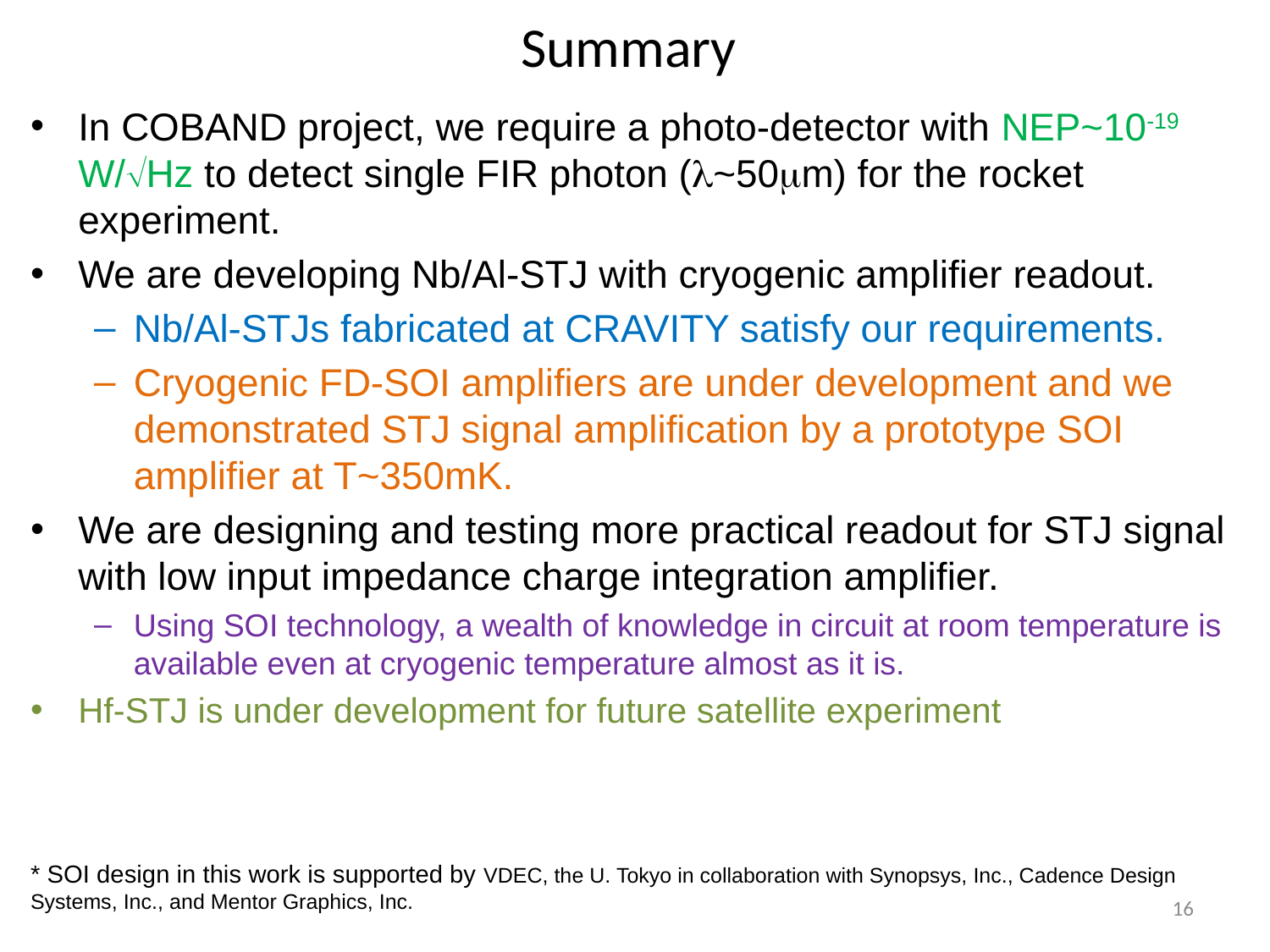

# Summary
In COBAND project, we require a photo-detector with NEP~10-19 W/√Hz to detect single FIR photon (λ~50μm) for the rocket experiment.
We are developing Nb/Al-STJ with cryogenic amplifier readout.
Nb/Al-STJs fabricated at CRAVITY satisfy our requirements.
Cryogenic FD-SOI amplifiers are under development and we demonstrated STJ signal amplification by a prototype SOI amplifier at T~350mK.
We are designing and testing more practical readout for STJ signal with low input impedance charge integration amplifier.
Using SOI technology, a wealth of knowledge in circuit at room temperature is available even at cryogenic temperature almost as it is.
Hf-STJ is under development for future satellite experiment
* SOI design in this work is supported by VDEC, the U. Tokyo in collaboration with Synopsys, Inc., Cadence Design Systems, Inc., and Mentor Graphics, Inc.
16